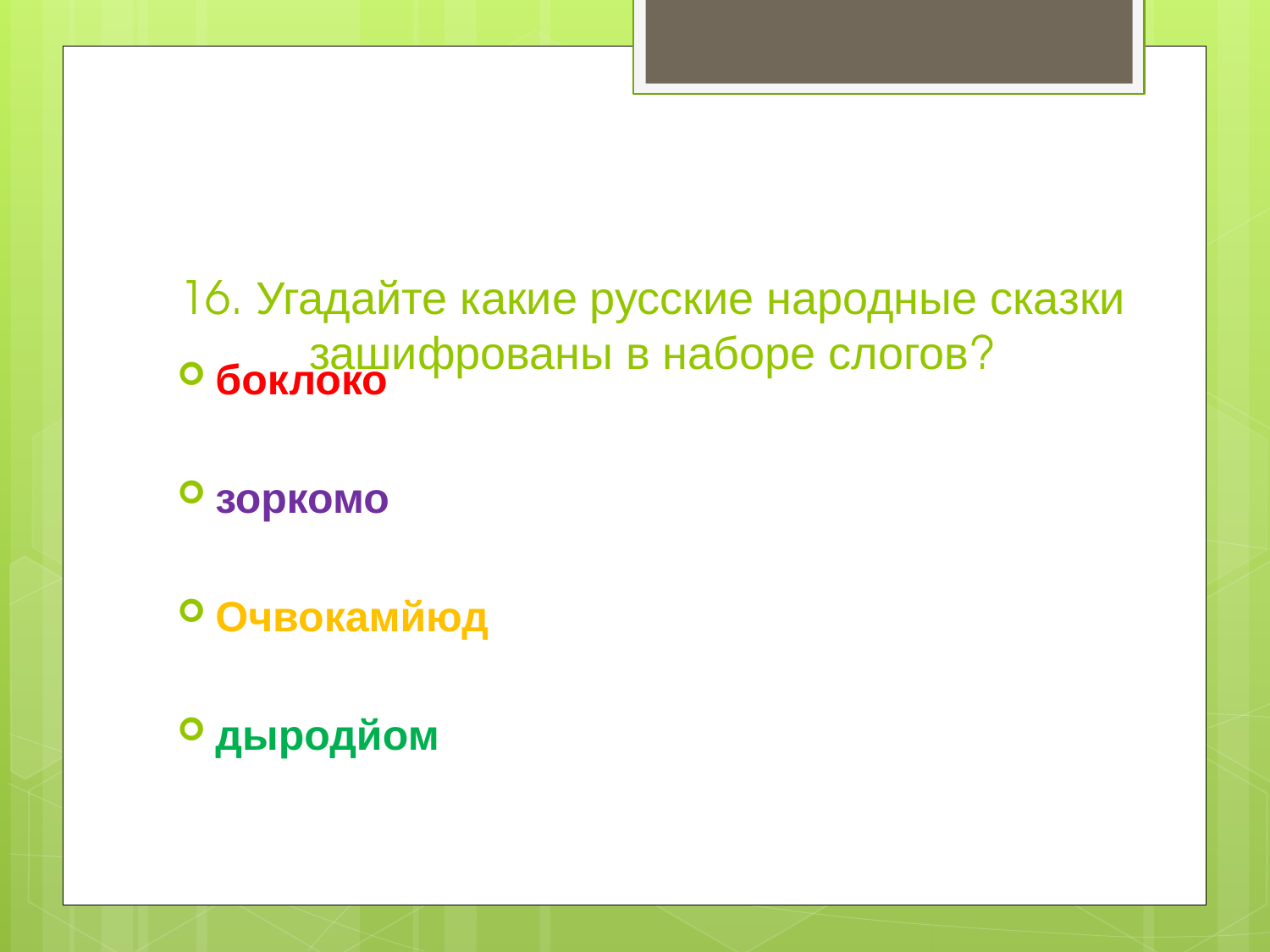

# 16. Угадайте какие русские народные сказки зашифрованы в наборе слогов?
боклоко

зоркомо

Очвокамйюд

дыродйом